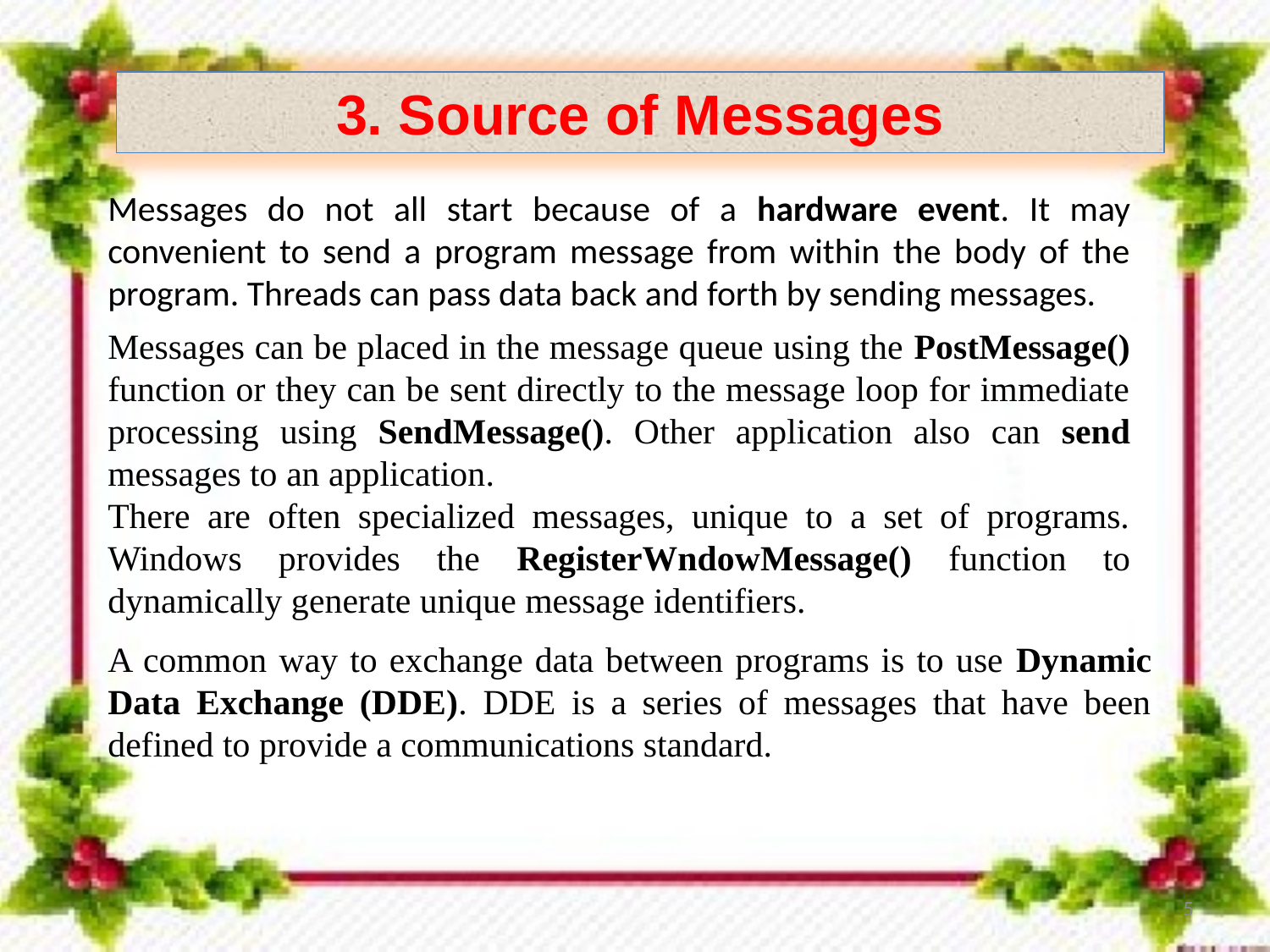

3. Source of Messages
Messages do not all start because of a hardware event. It may convenient to send a program message from within the body of the program. Threads can pass data back and forth by sending messages.
Messages can be placed in the message queue using the PostMessage() function or they can be sent directly to the message loop for immediate processing using SendMessage(). Other application also can send messages to an application.
There are often specialized messages, unique to a set of programs. Windows provides the RegisterWndowMessage() function to dynamically generate unique message identifiers.
A common way to exchange data between programs is to use Dynamic Data Exchange (DDE). DDE is a series of messages that have been defined to provide a communications standard.
5